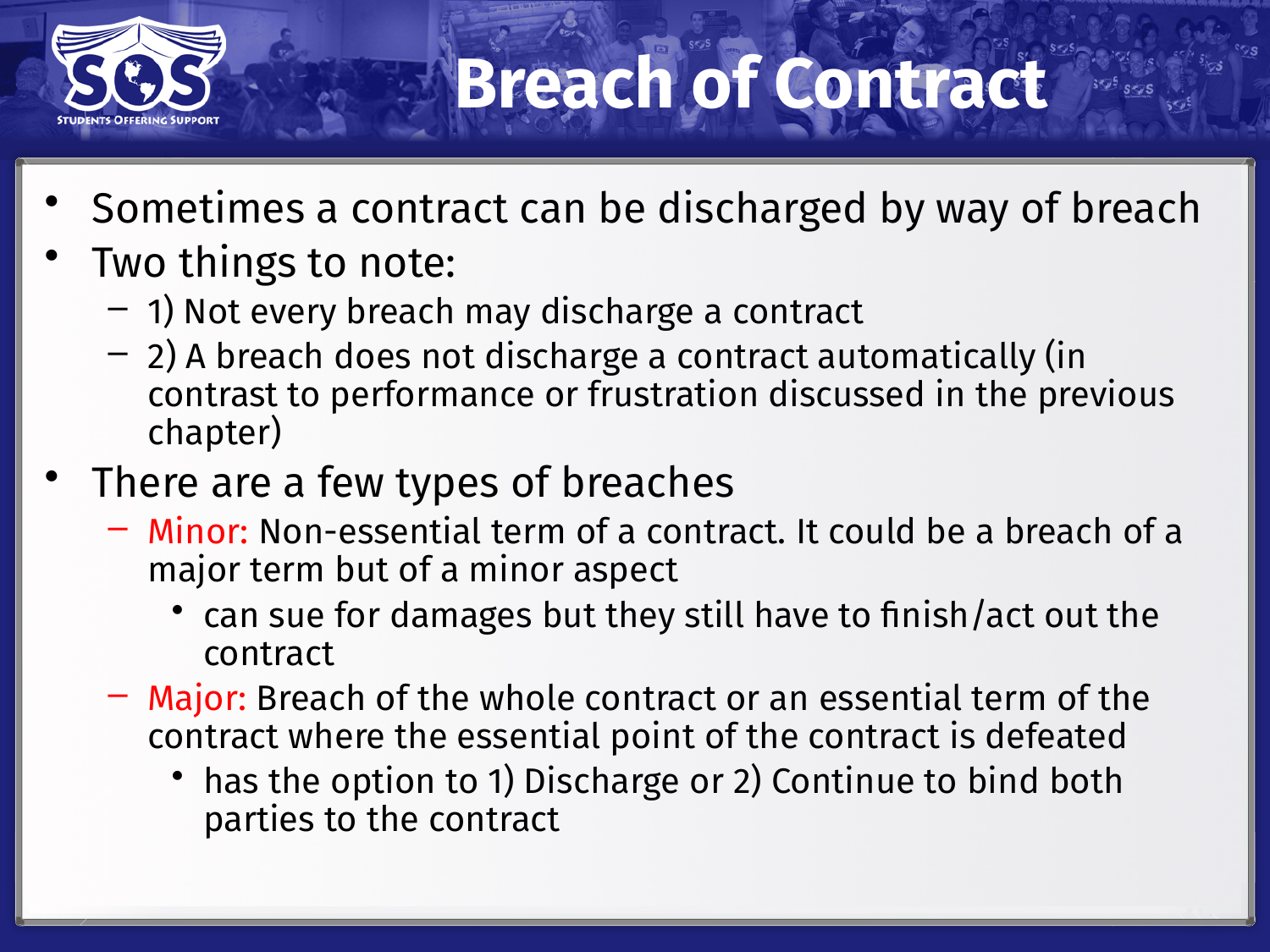

# Breach of Contract
Sometimes a contract can be discharged by way of breach
Two things to note:
1) Not every breach may discharge a contract
2) A breach does not discharge a contract automatically (in contrast to performance or frustration discussed in the previous chapter)
There are a few types of breaches
Minor: Non-essential term of a contract. It could be a breach of a major term but of a minor aspect
can sue for damages but they still have to finish/act out the contract
Major: Breach of the whole contract or an essential term of the contract where the essential point of the contract is defeated
has the option to 1) Discharge or 2) Continue to bind both parties to the contract